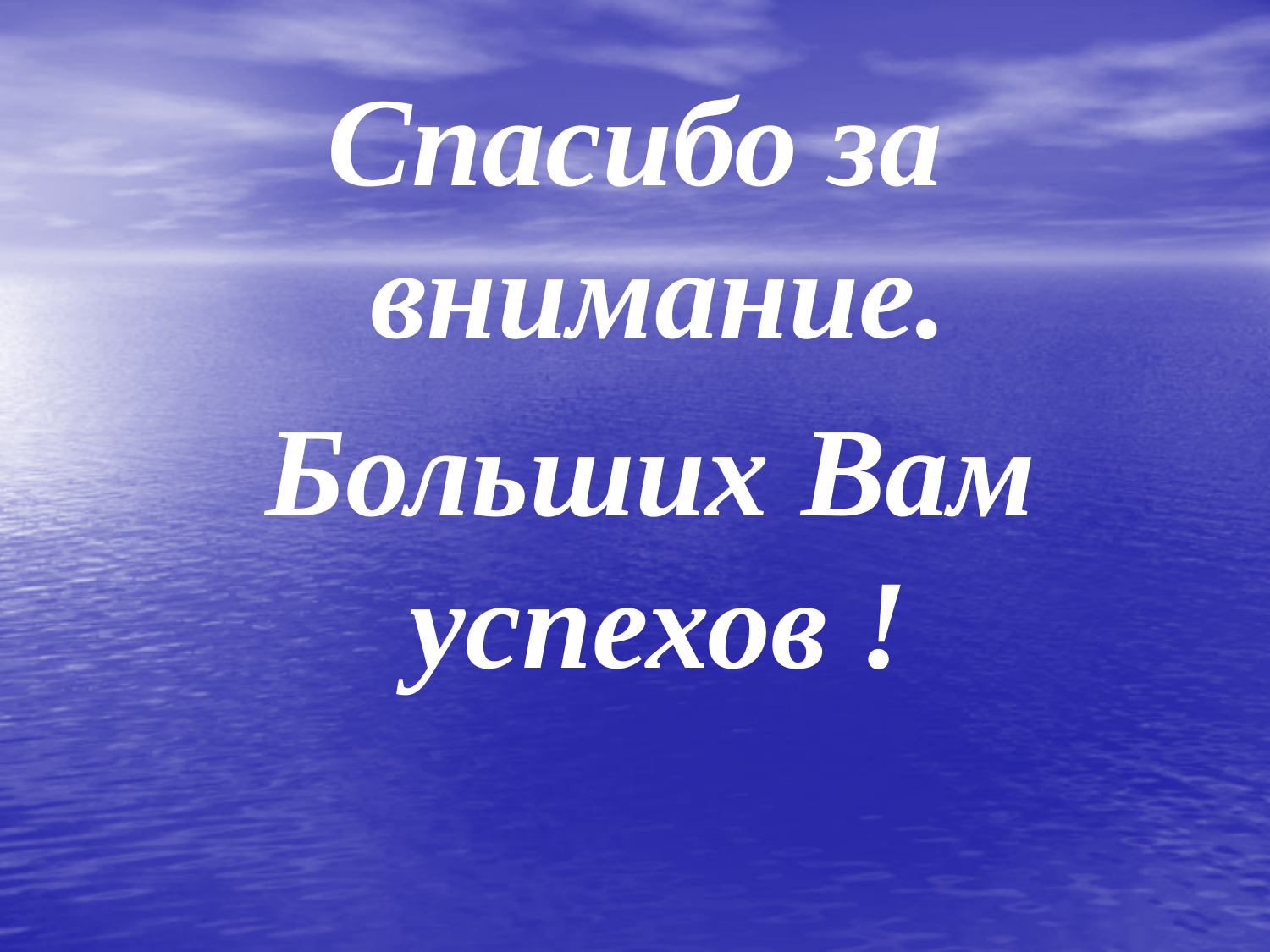

Спасибо за внимание.
 Больших Вам успехов !